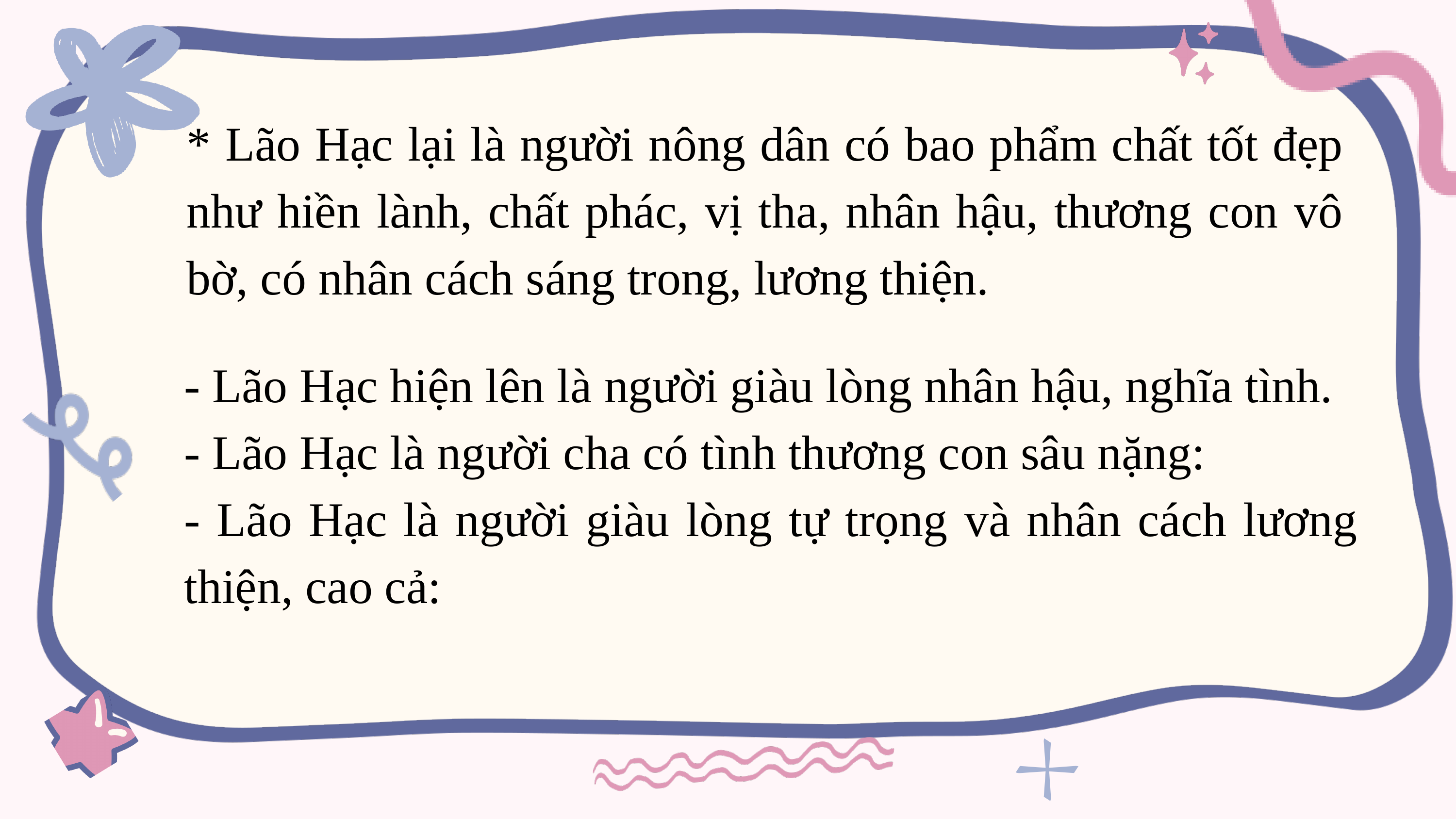

* Lão Hạc lại là người nông dân có bao phẩm chất tốt đẹp như hiền lành, chất phác, vị tha, nhân hậu, thương con vô bờ, có nhân cách sáng trong, lương thiện.
- Lão Hạc hiện lên là người giàu lòng nhân hậu, nghĩa tình.
- Lão Hạc là người cha có tình thương con sâu nặng:
- Lão Hạc là người giàu lòng tự trọng và nhân cách lương thiện, cao cả: